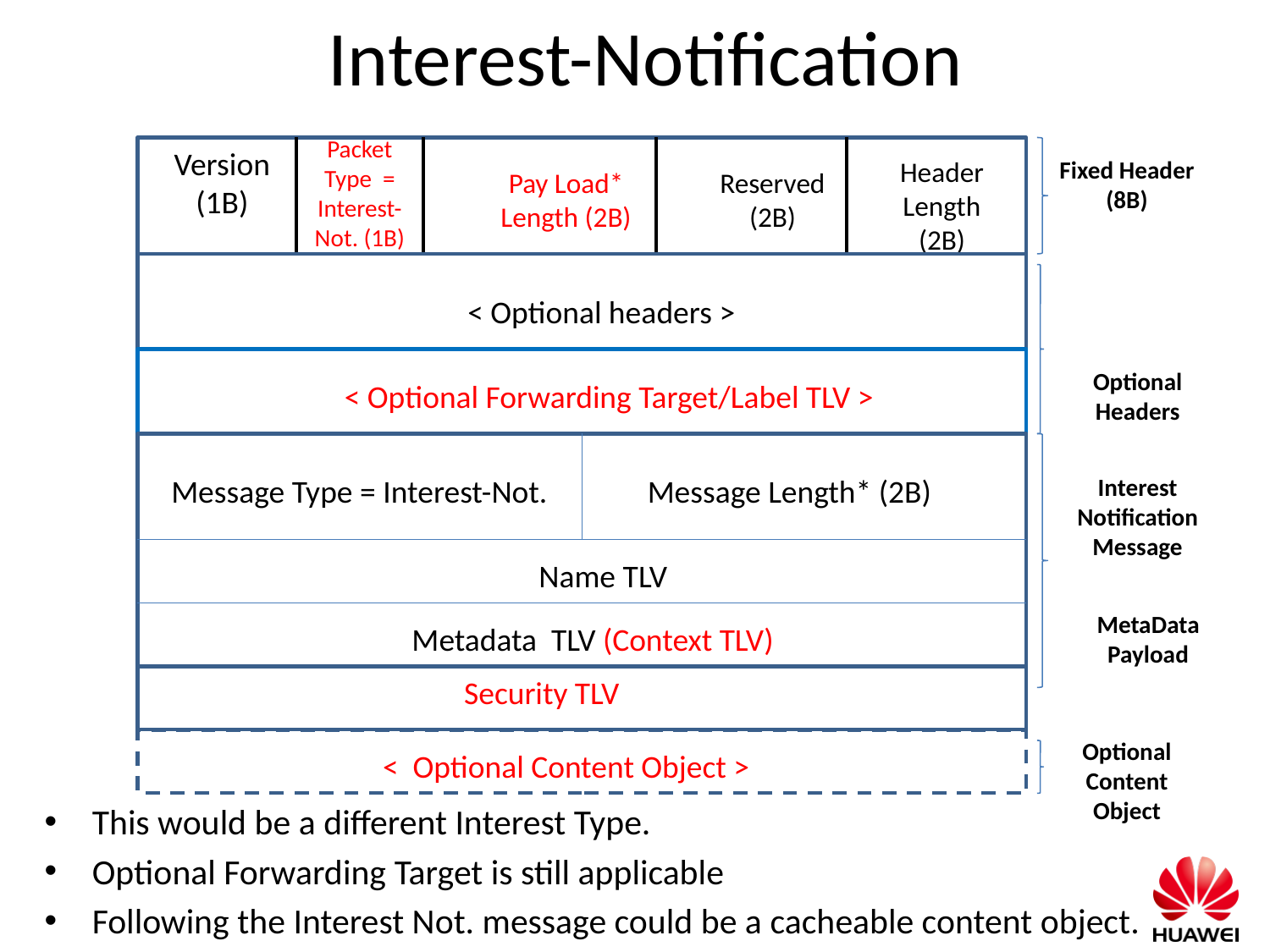

# Interest-Notification
Packet Type  = Interest-Not. (1B)

Version (1B)

Header Length (2B)
Fixed Header (8B)
Pay Load* Length (2B)
Reserved (2B)

< Optional headers >

Optional Headers
  < Optional Forwarding Target/Label TLV >

Message Type = Interest-Not.
Message Length* (2B)
Interest Notification Message
Name TLV
MetaData Payload
Metadata  TLV (Context TLV)

 Security TLV

Optional Content Object
<  Optional Content Object >

This would be a different Interest Type.
Optional Forwarding Target is still applicable
Following the Interest Not. message could be a cacheable content object.